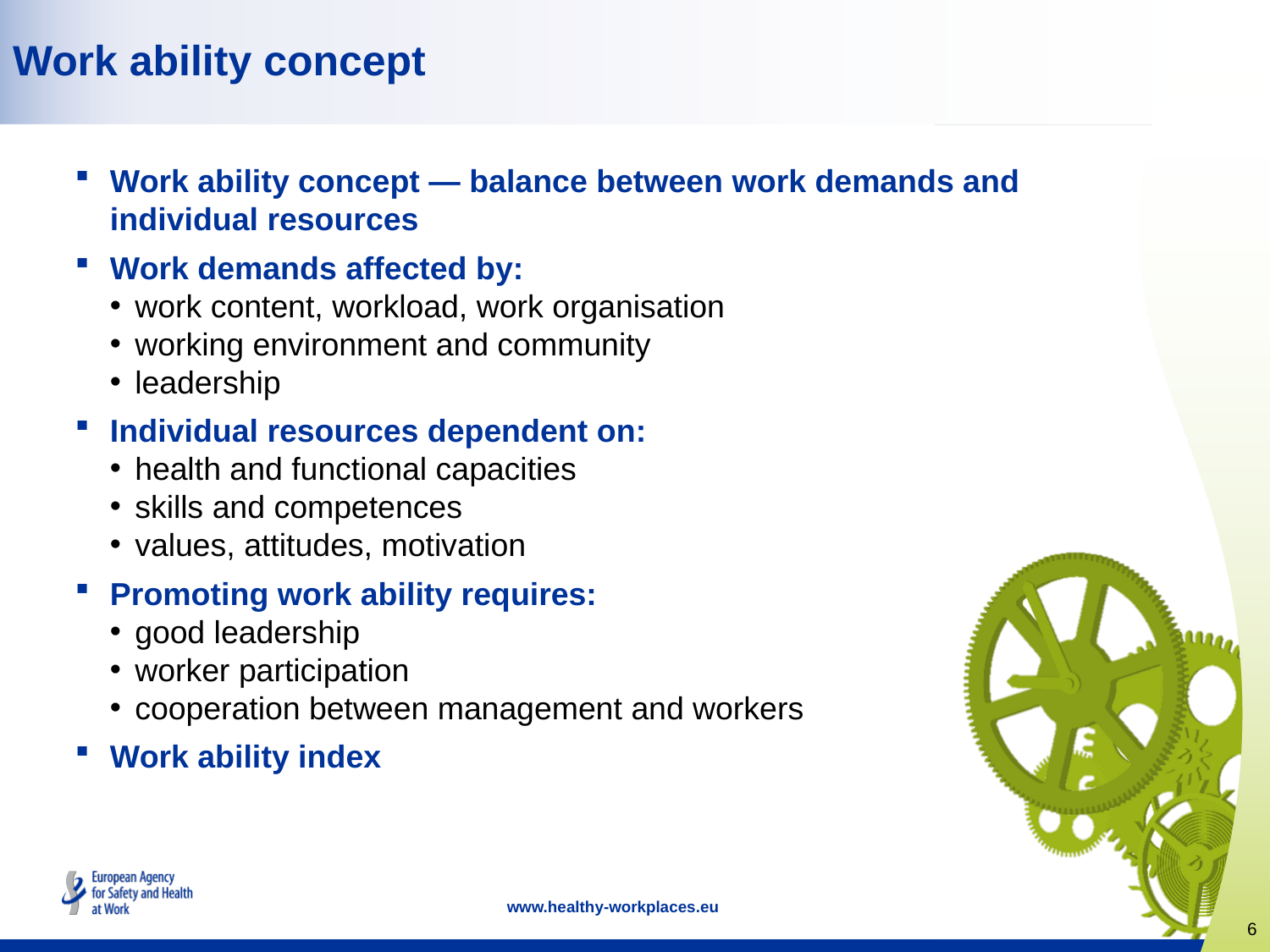

Work ability concept
Work ability concept — balance between work demands and individual resources
Work demands affected by:
work content, workload, work organisation
working environment and community
leadership
Individual resources dependent on:
health and functional capacities
skills and competences
values, attitudes, motivation
Promoting work ability requires:
good leadership
worker participation
cooperation between management and workers
Work ability index